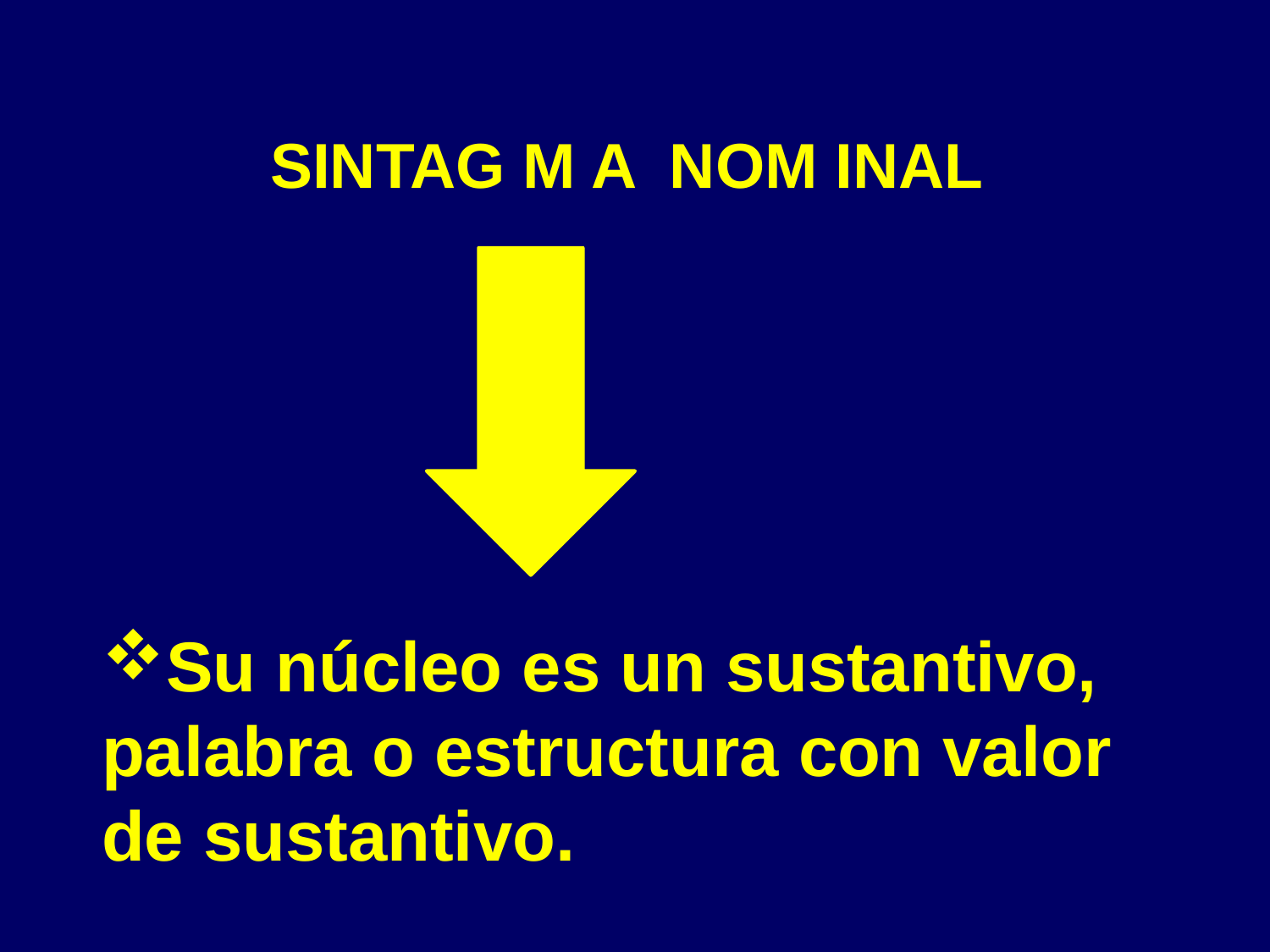

SINTAG M A  NOM INAL

Su núcleo es un sustantivo, palabra o estructura con valor de sustantivo.